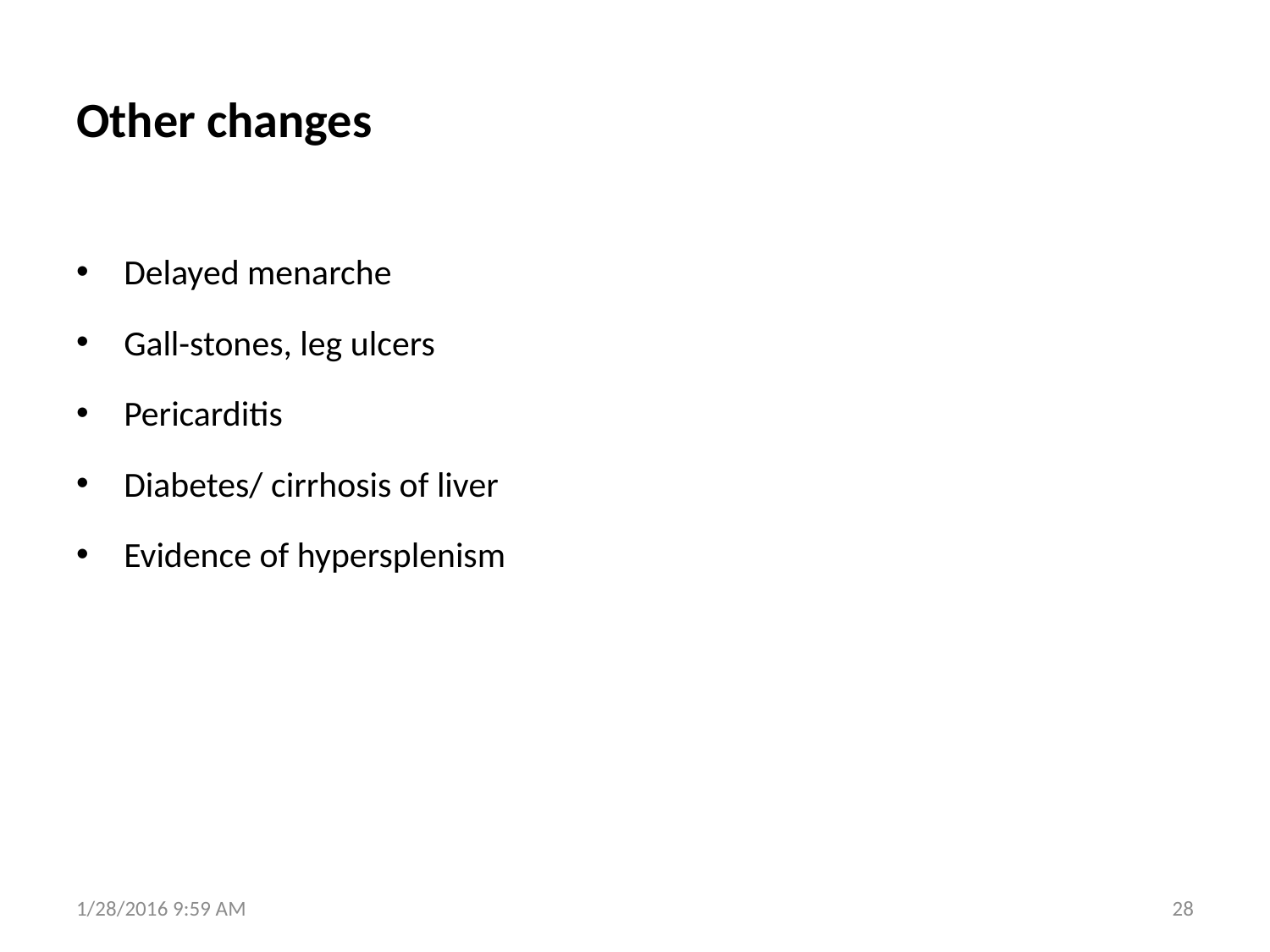

# Other changes
Delayed menarche
Gall-stones, leg ulcers
Pericarditis
Diabetes/ cirrhosis of liver
Evidence of hypersplenism
1/28/2016 9:59 AM
28